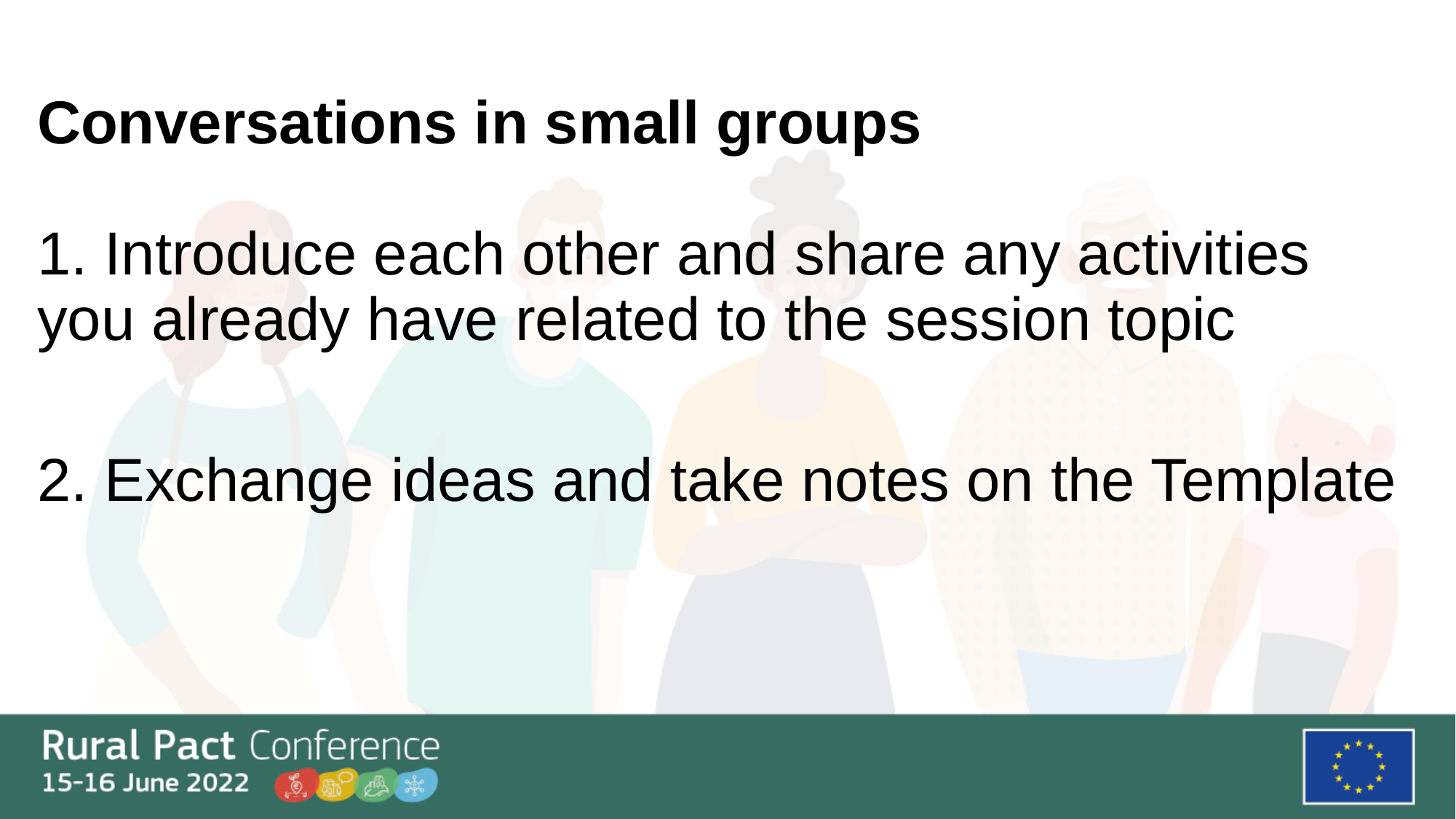

# Conversations in small groups
1. Introduce each other and share any activities you already have related to the session topic

2. Exchange ideas and take notes on the Template